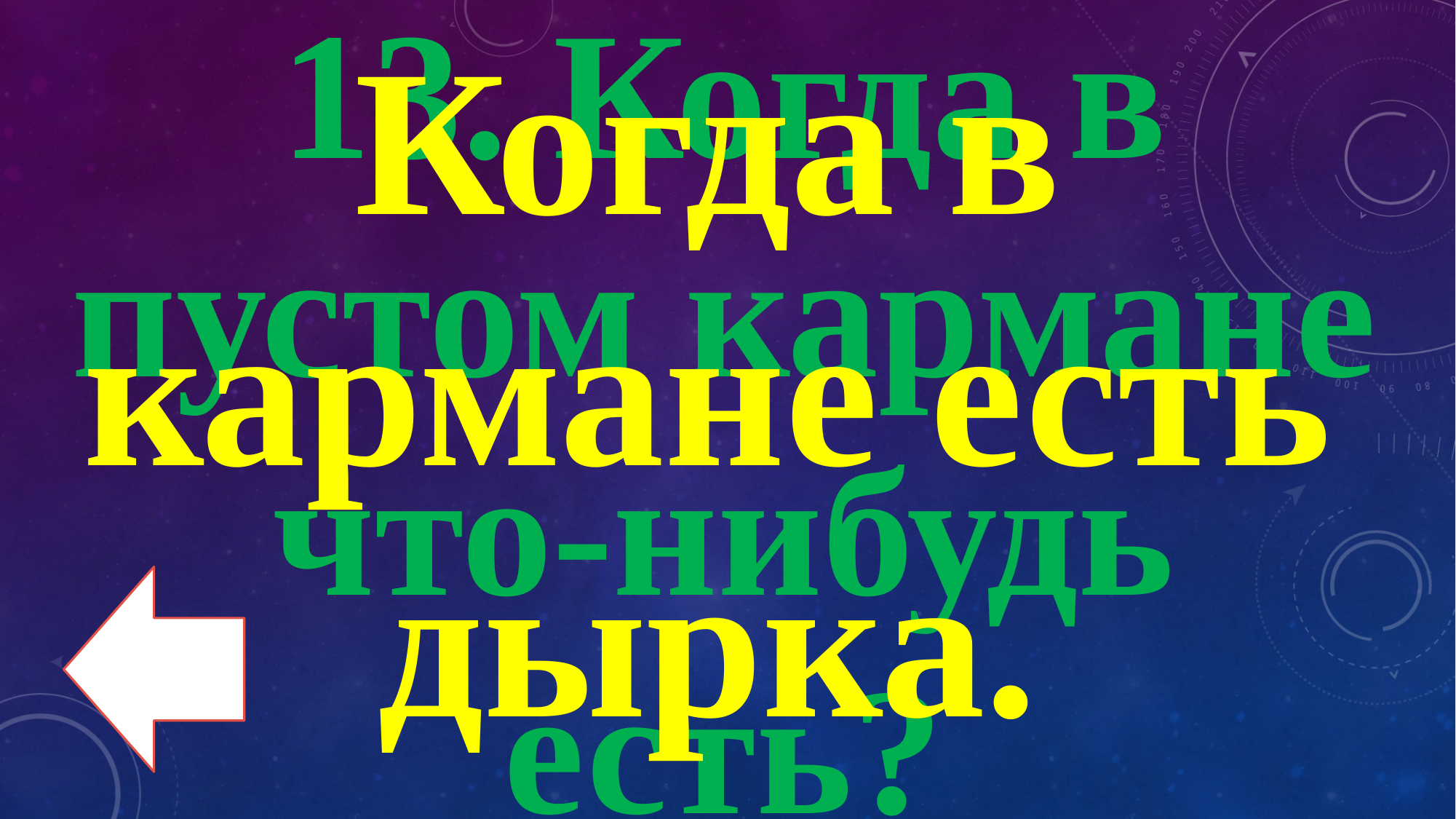

Когда в кармане есть дырка.
13. Когда в пустом кармане что-нибудь есть?